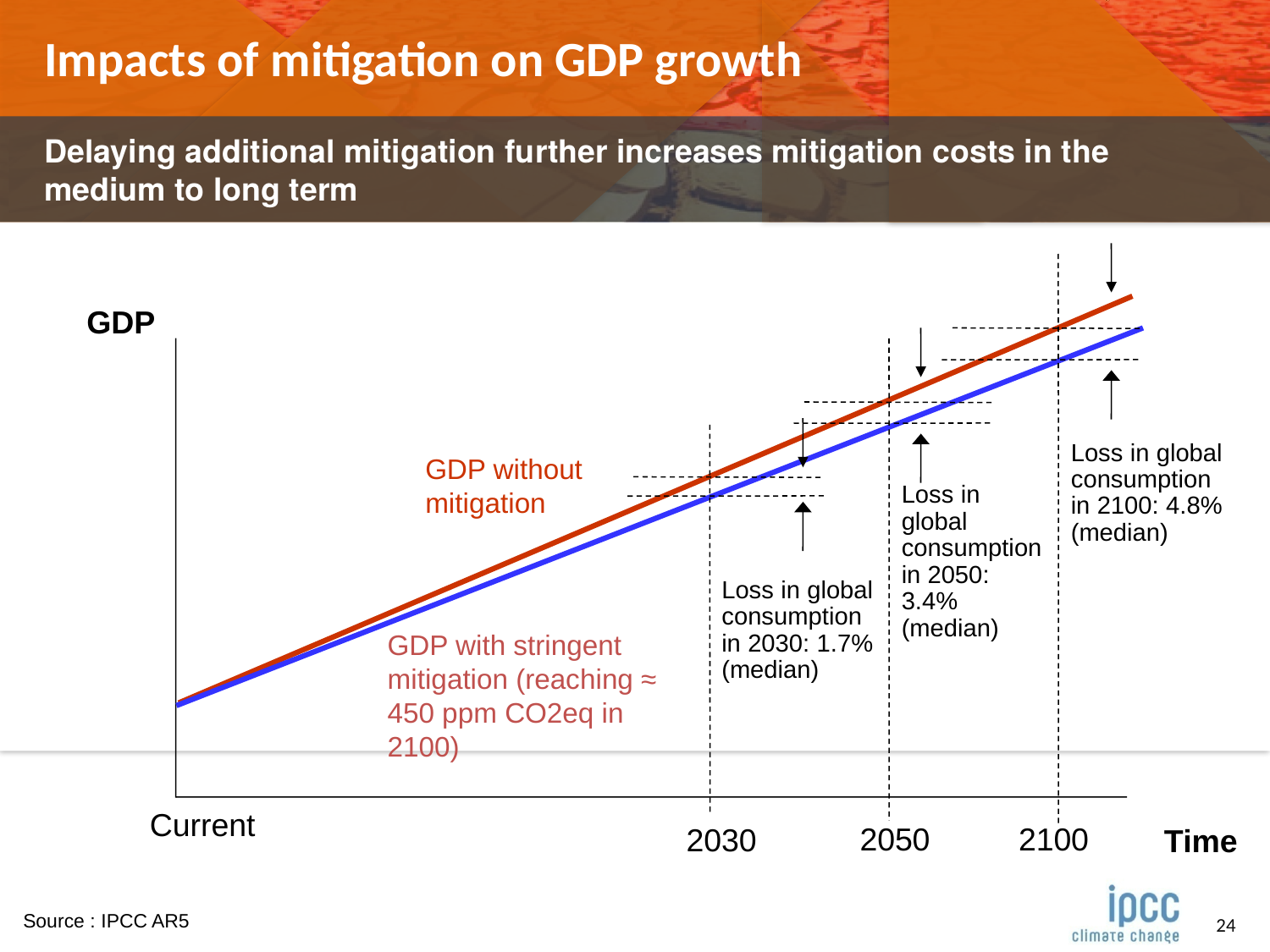

Impacts of mitigation on GDP growth
Delaying additional mitigation further increases mitigation costs in the medium to long term

Loss in global consumption in 2030: 1.7% (median)

GDP without mitigation
GDP with stringent mitigation (reaching ≈ 450 ppm CO2eq in 2100)
GDP

Current
Time
2030

Loss in global consumption in 2100: 4.8% (median)
Loss in global consumption in 2050: 3.4% (median)
2050
2100
Source : IPCC AR5